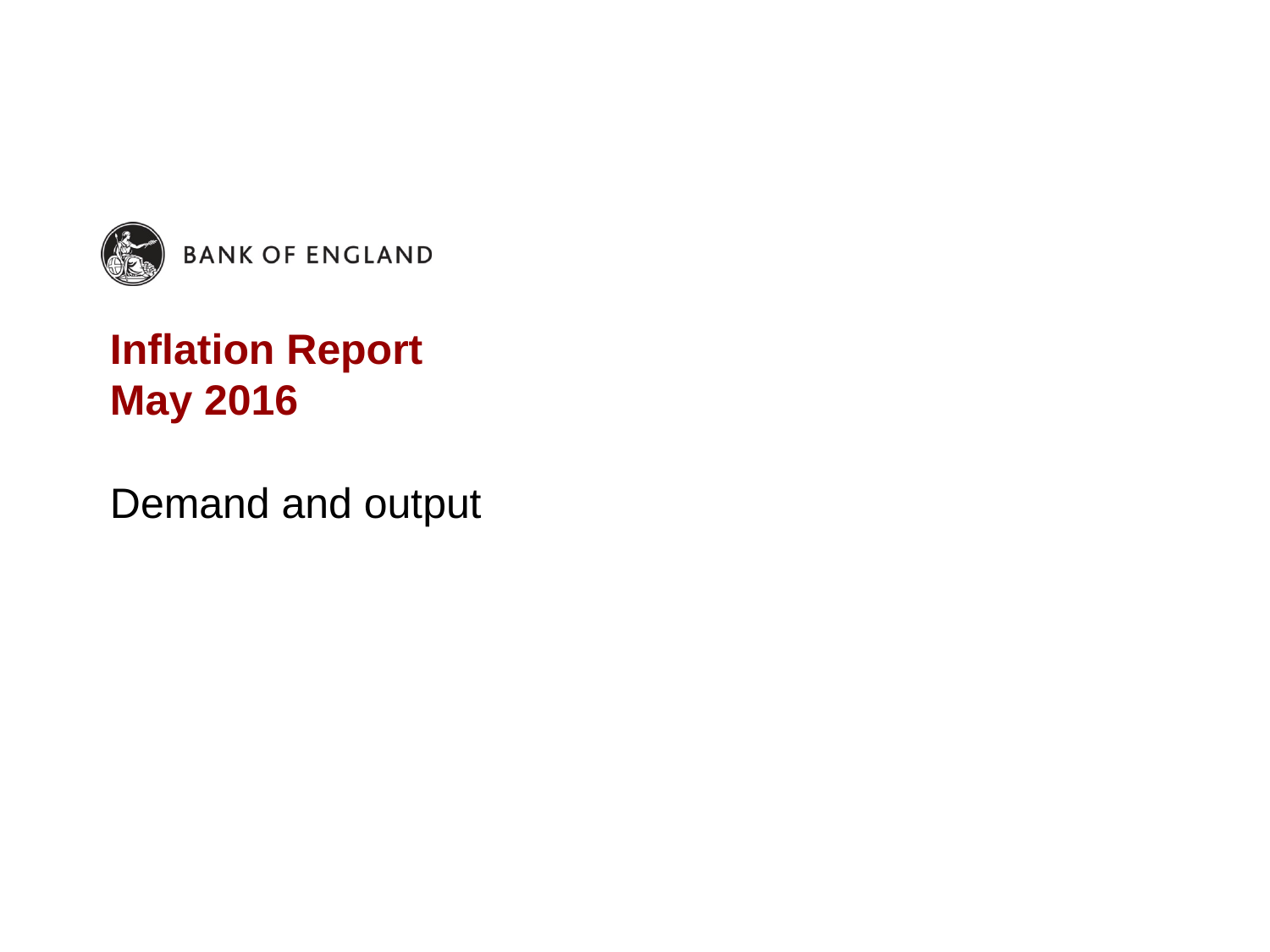

# Inflation Report May 2016
Demand and output